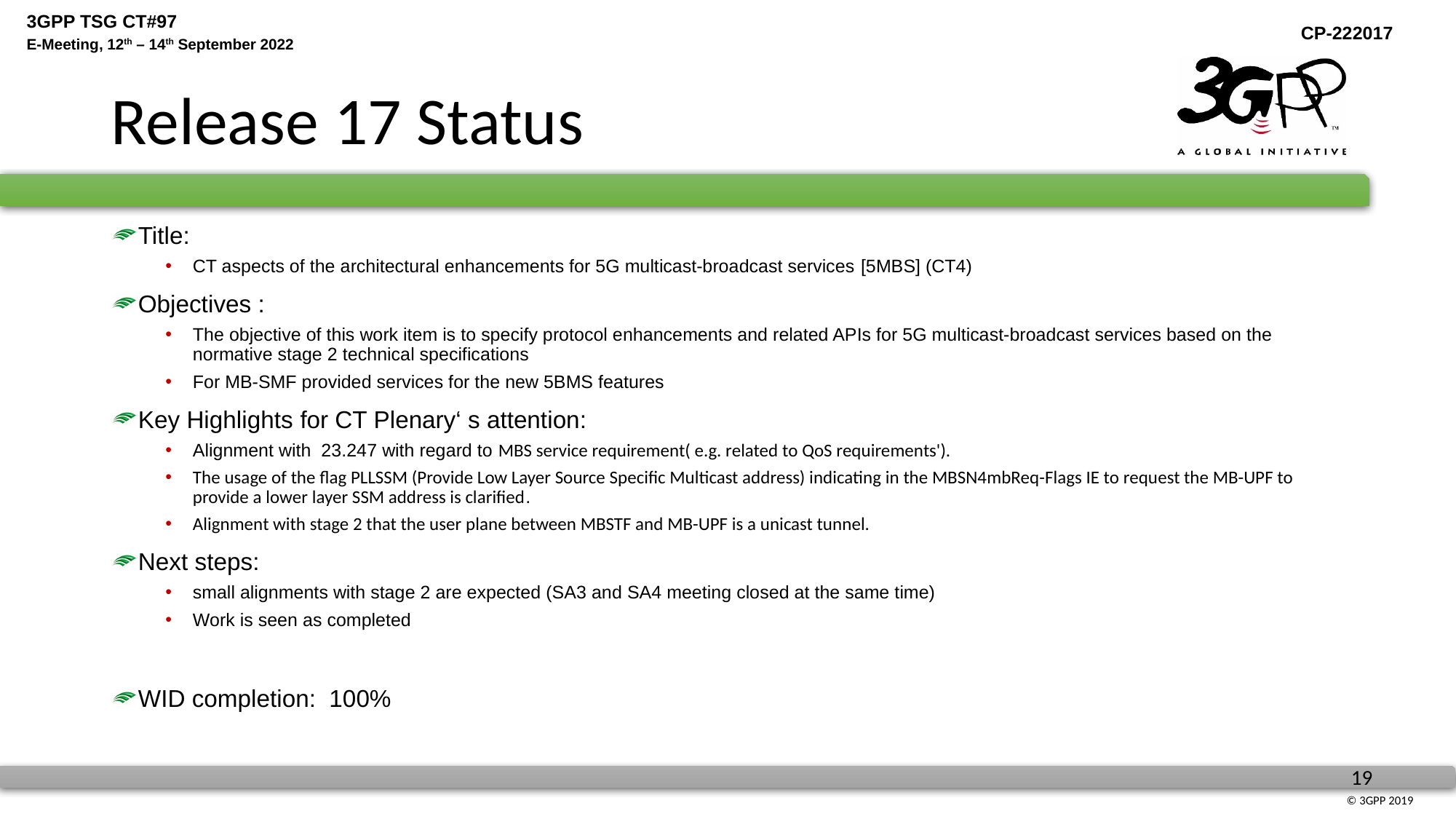

# Release 17 Status
Title:
CT aspects of the architectural enhancements for 5G multicast-broadcast services [5MBS] (CT4)
Objectives :
The objective of this work item is to specify protocol enhancements and related APIs for 5G multicast-broadcast services based on the normative stage 2 technical specifications
For MB-SMF provided services for the new 5BMS features
Key Highlights for CT Plenary‘ s attention:
Alignment with  23.247 with regard to MBS service requirement( e.g. related to QoS requirements').
The usage of the flag PLLSSM (Provide Low Layer Source Specific Multicast address) indicating in the MBSN4mbReq-Flags IE to request the MB-UPF to provide a lower layer SSM address is clarified.
Alignment with stage 2 that the user plane between MBSTF and MB-UPF is a unicast tunnel.
Next steps:
small alignments with stage 2 are expected (SA3 and SA4 meeting closed at the same time)
Work is seen as completed

WID completion:  100%